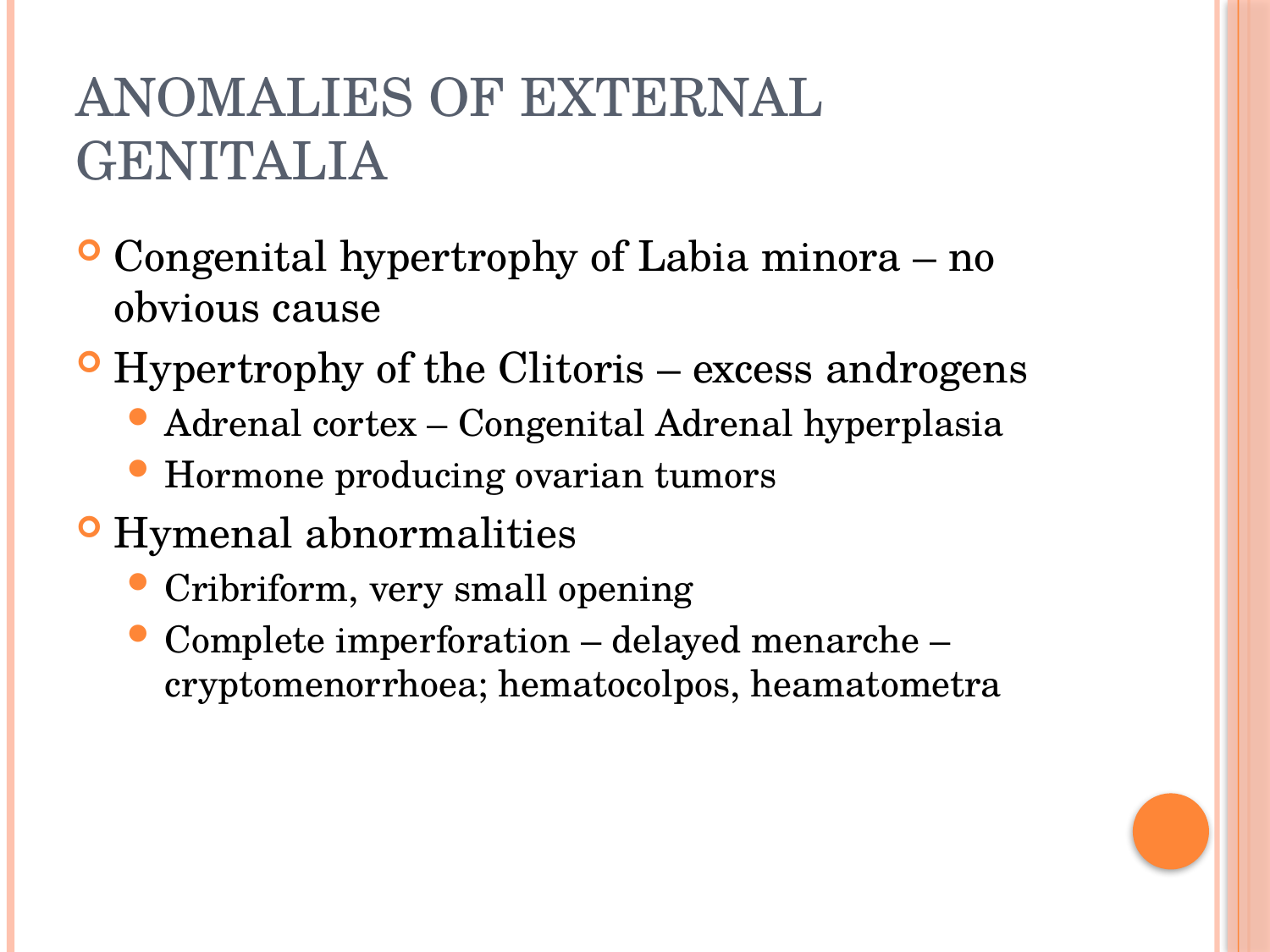

# Anomalies of External Genitalia
Congenital hypertrophy of Labia minora – no obvious cause
Hypertrophy of the Clitoris – excess androgens
Adrenal cortex – Congenital Adrenal hyperplasia
Hormone producing ovarian tumors
Hymenal abnormalities
Cribriform, very small opening
Complete imperforation – delayed menarche – cryptomenorrhoea; hematocolpos, heamatometra